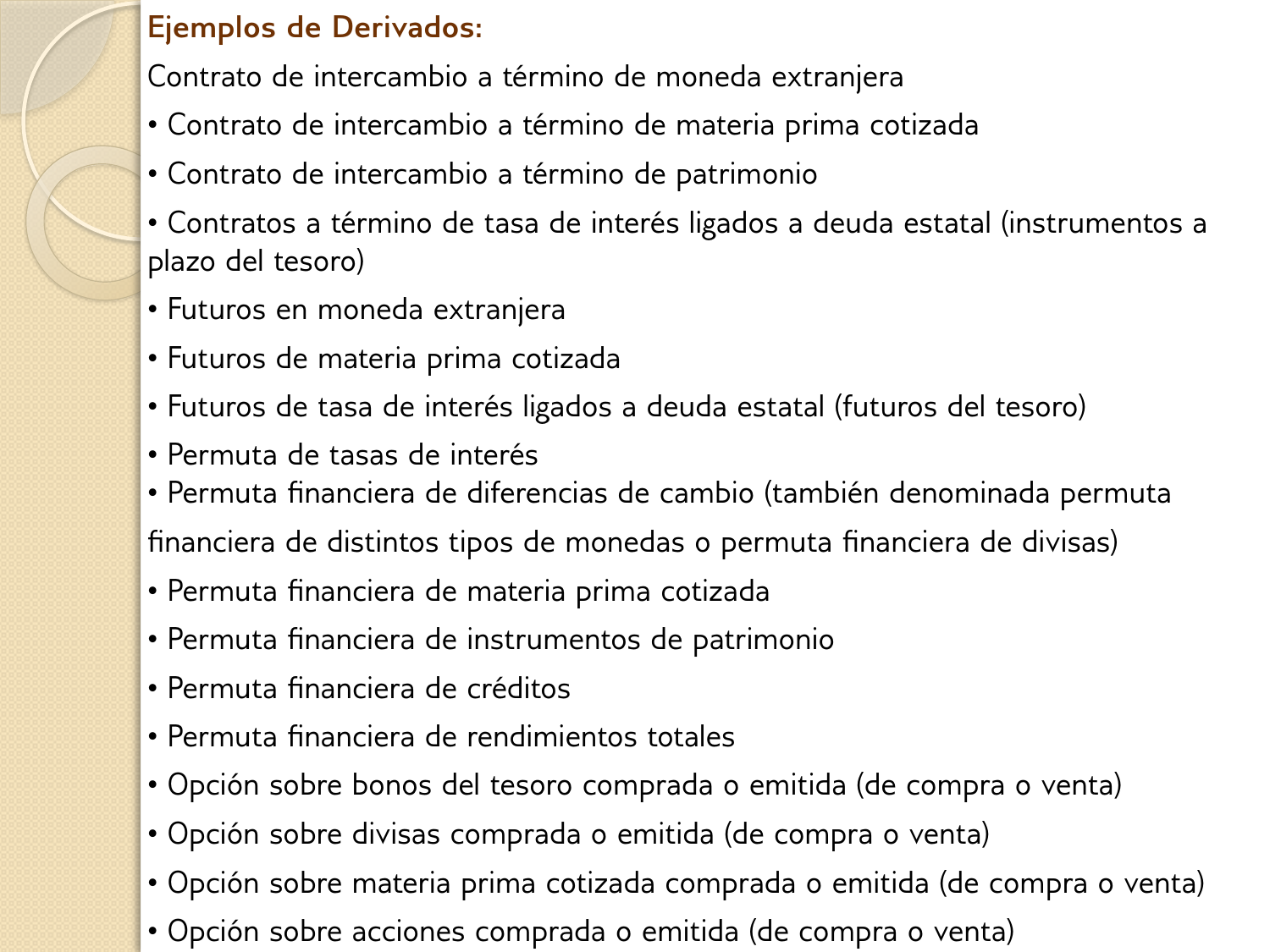

Ejemplos de Derivados:
Contrato de intercambio a término de moneda extranjera
• Contrato de intercambio a término de materia prima cotizada
• Contrato de intercambio a término de patrimonio
• Contratos a término de tasa de interés ligados a deuda estatal (instrumentos a plazo del tesoro)
• Futuros en moneda extranjera
• Futuros de materia prima cotizada
• Futuros de tasa de interés ligados a deuda estatal (futuros del tesoro)
• Permuta de tasas de interés
• Permuta financiera de diferencias de cambio (también denominada permuta
financiera de distintos tipos de monedas o permuta financiera de divisas)
• Permuta financiera de materia prima cotizada
• Permuta financiera de instrumentos de patrimonio
• Permuta financiera de créditos
• Permuta financiera de rendimientos totales
• Opción sobre bonos del tesoro comprada o emitida (de compra o venta)
• Opción sobre divisas comprada o emitida (de compra o venta)
• Opción sobre materia prima cotizada comprada o emitida (de compra o venta)
• Opción sobre acciones comprada o emitida (de compra o venta)